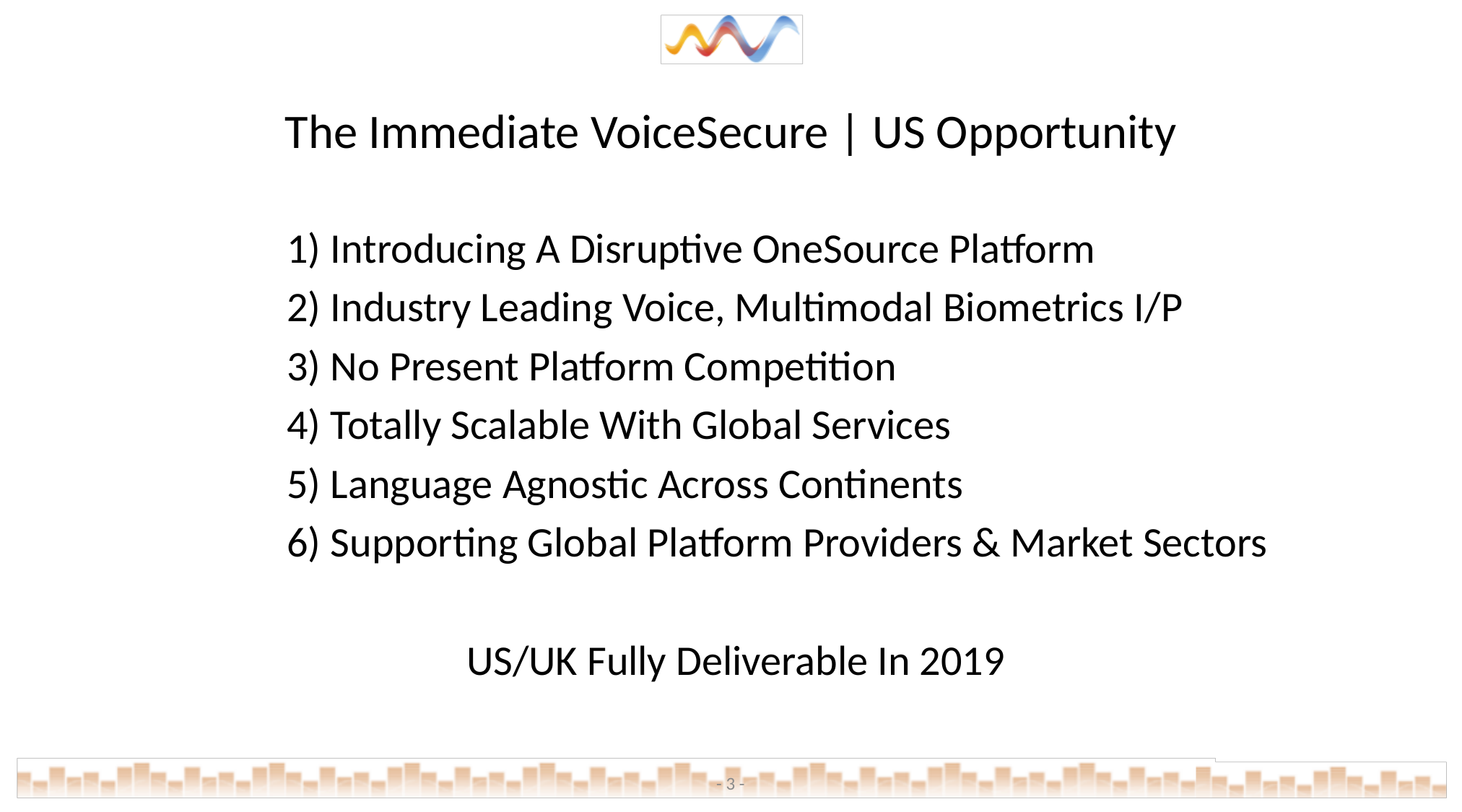

# The Immediate VoiceSecure | US Opportunity

1) Introducing A Disruptive OneSource Platform
2) Industry Leading Voice, Multimodal Biometrics I/P
3) No Present Platform Competition
4) Totally Scalable With Global Services
5) Language Agnostic Across Continents
6) Supporting Global Platform Providers & Market Sectors

 US/UK Fully Deliverable In 2019

- 3 -